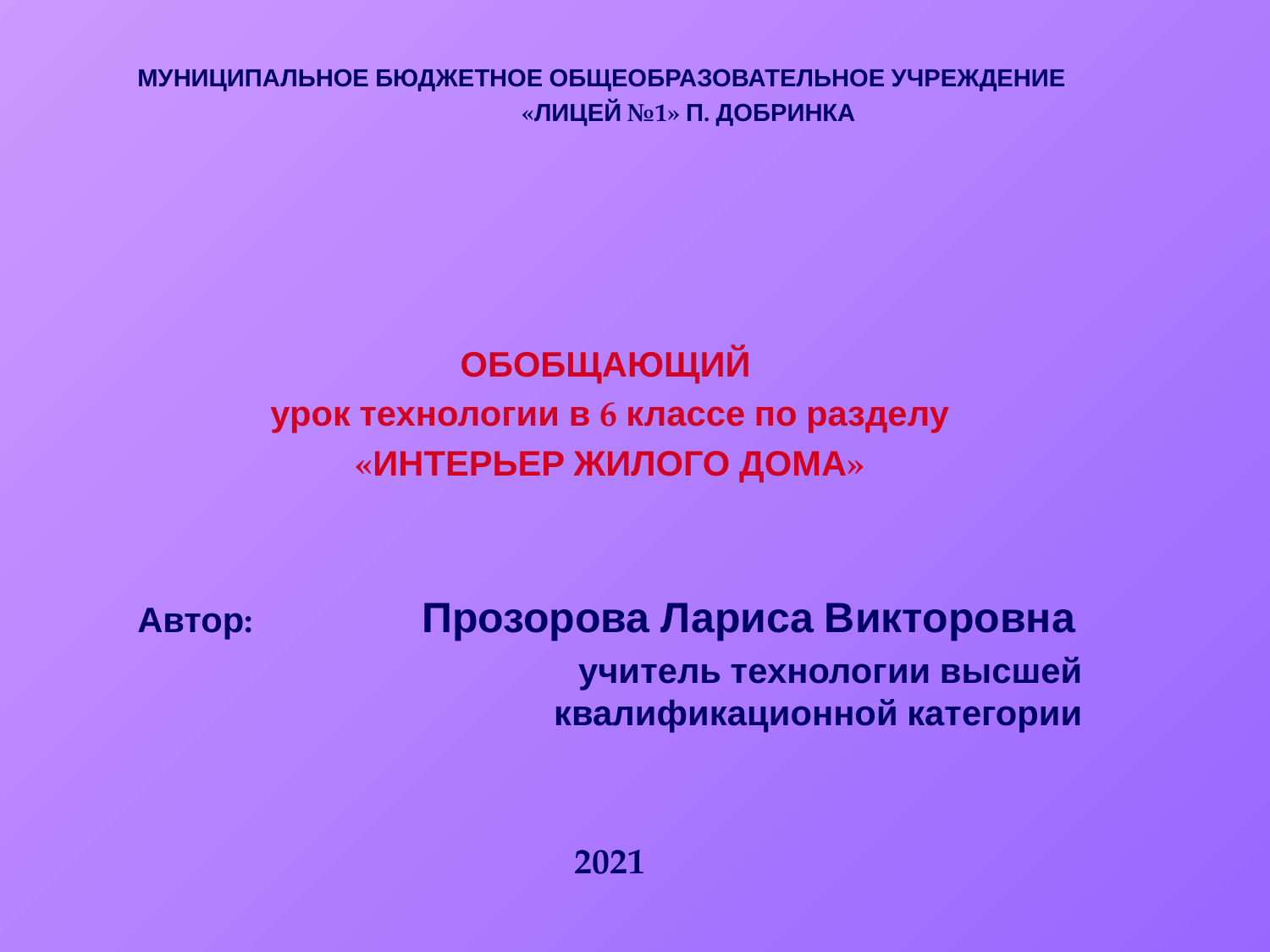

МУНИЦИПАЛЬНОЕ БЮДЖЕТНОЕ ОБЩЕОБРАЗОВАТЕЛЬНОЕ УЧРЕЖДЕНИЕ
           «ЛИЦЕЙ №1» П. ДОБРИНКА

ОБОБЩАЮЩИЙ
урок технологии в 6 классе по разделу
«ИНТЕРЬЕР ЖИЛОГО ДОМА»

Автор:                   Прозорова Лариса Викторовна
                 учитель технологии высшей квалификационной категории

2021